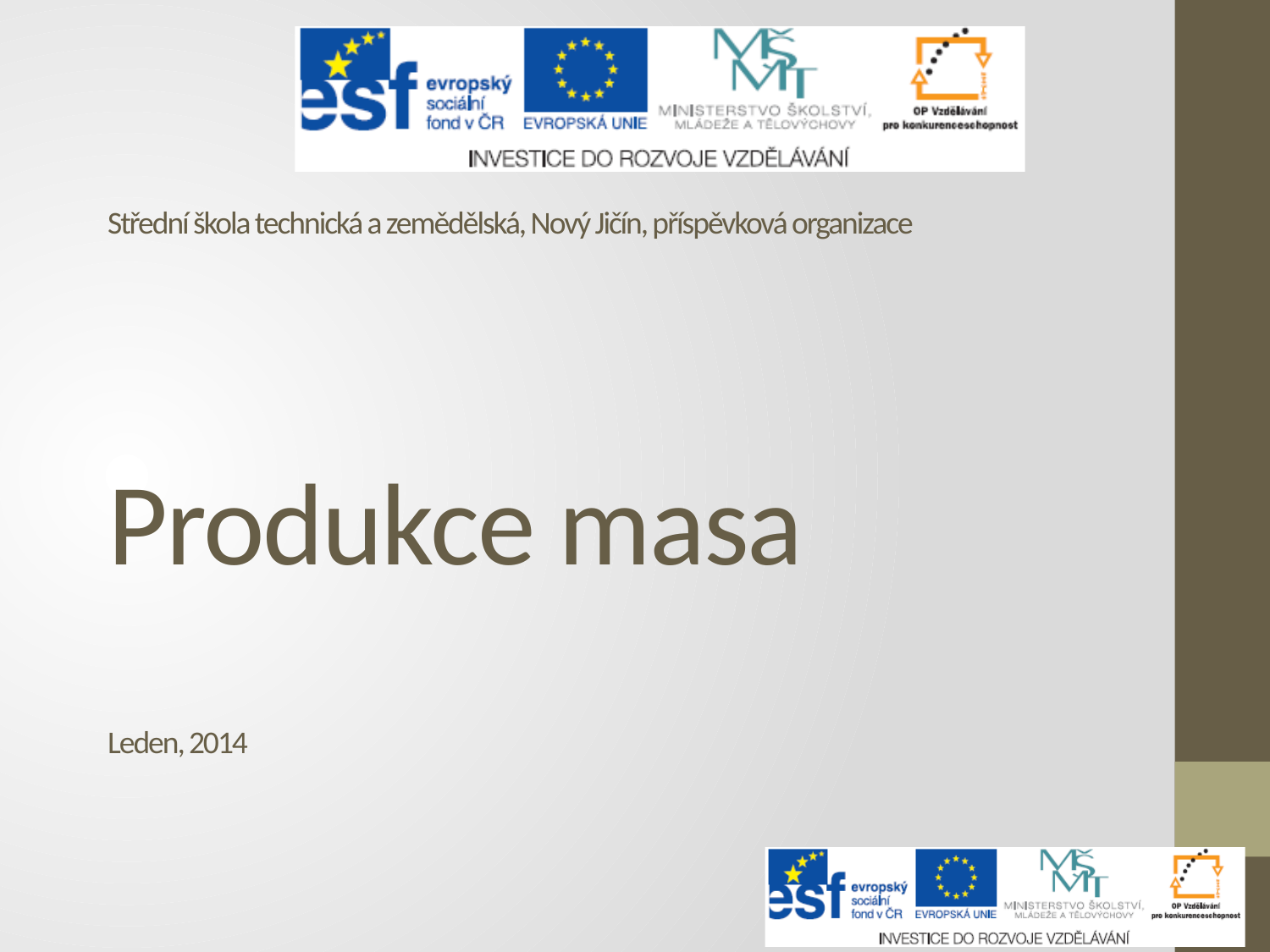

Střední škola technická a zemědělská, Nový Jičín, příspěvková organizace
# Produkce masa
Leden, 2014